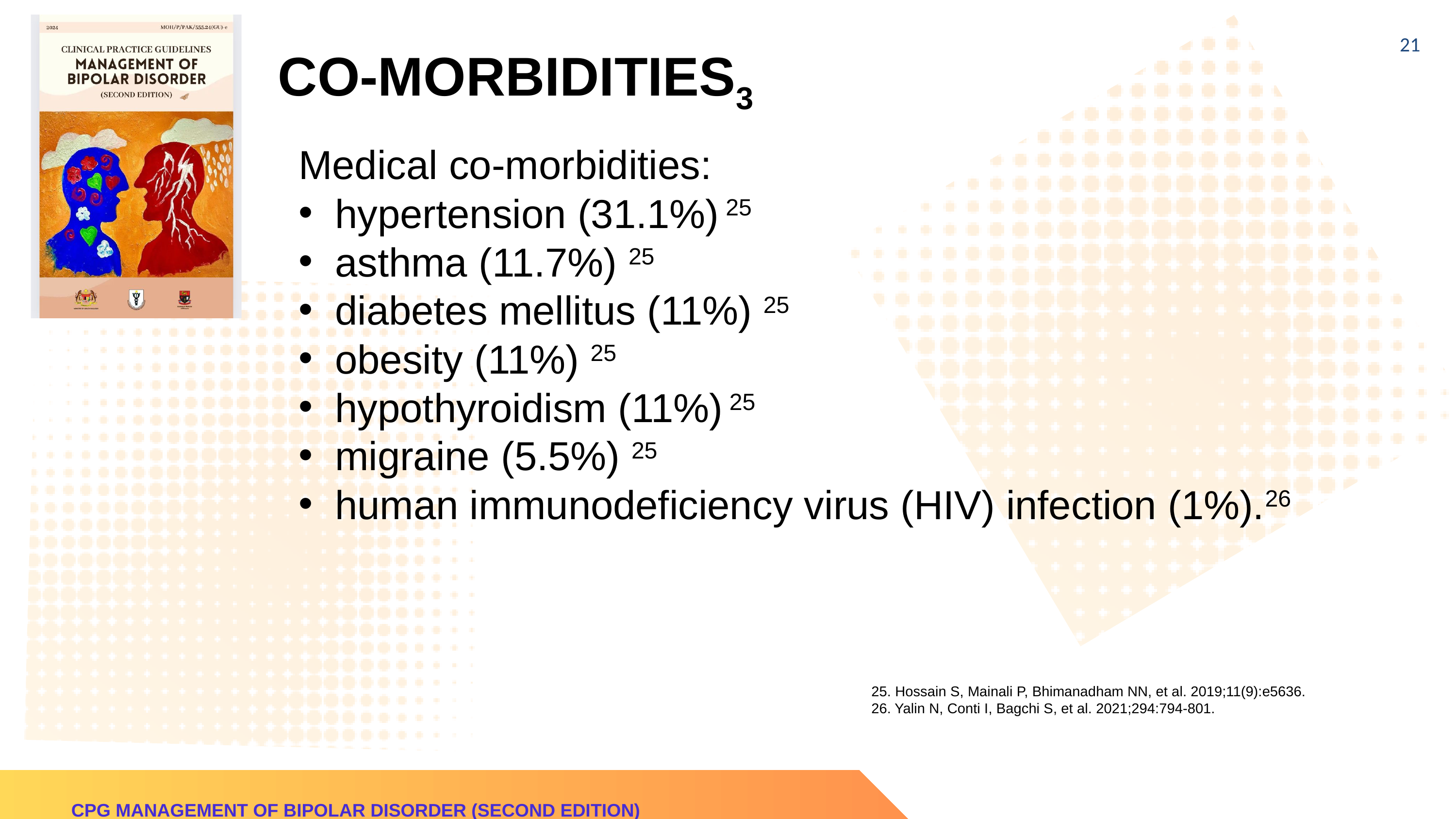

21
CO-MORBIDITIES3

Medical co-morbidities:
hypertension (31.1%) 25
asthma (11.7%) 25
diabetes mellitus (11%) 25
obesity (11%) 25
hypothyroidism (11%) 25
migraine (5.5%) 25
human immunodeficiency virus (HIV) infection (1%).26

25. Hossain S, Mainali P, Bhimanadham NN, et al. 2019;11(9):e5636.
26. Yalin N, Conti I, Bagchi S, et al. 2021;294:794-801.

CPG MANAGEMENT OF BIPOLAR DISORDER (SECOND EDITION)